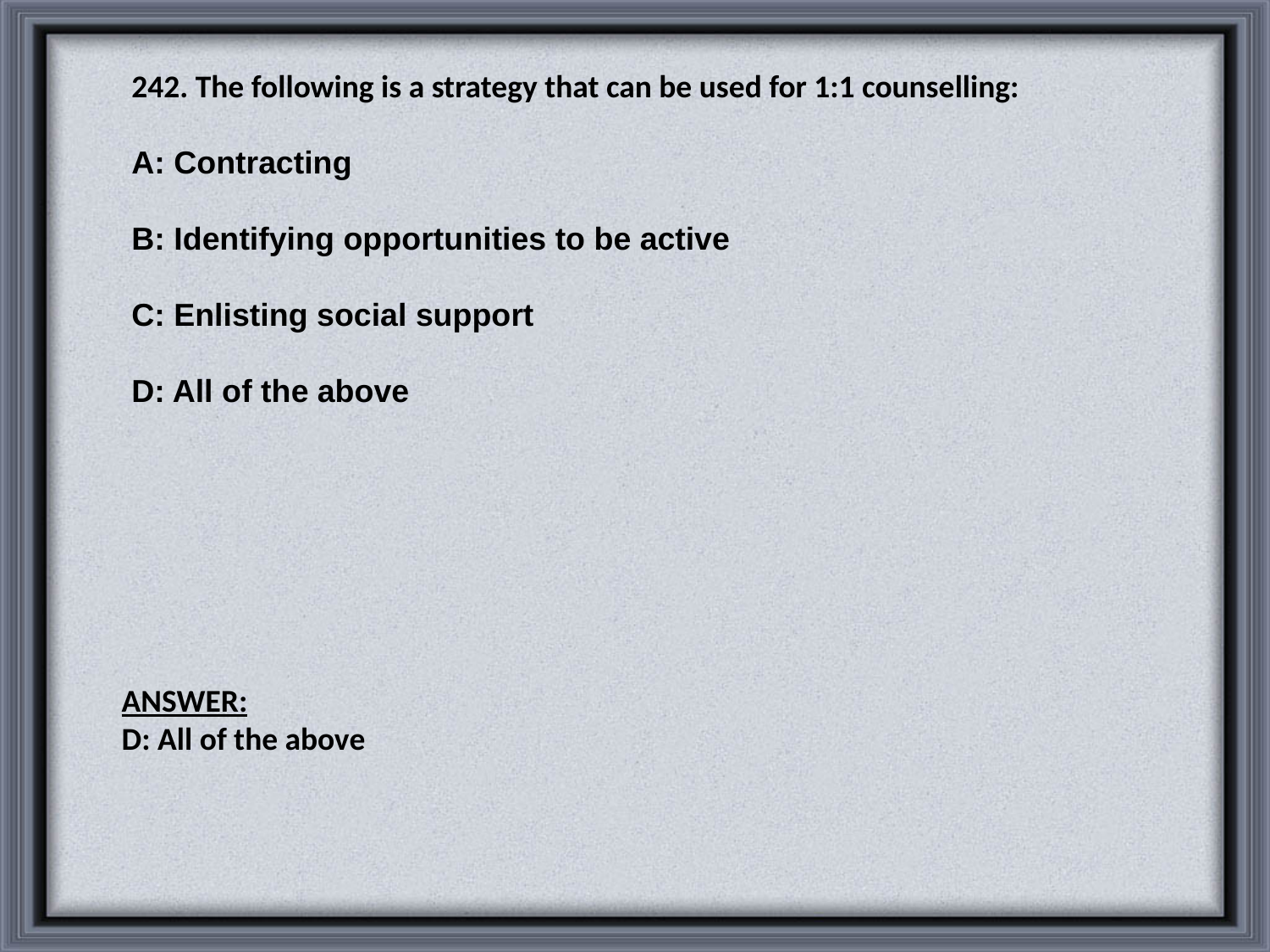

242. The following is a strategy that can be used for 1:1 counselling:

A: Contracting

B: Identifying opportunities to be active

C: Enlisting social support

D: All of the above

ANSWER:
D: All of the above